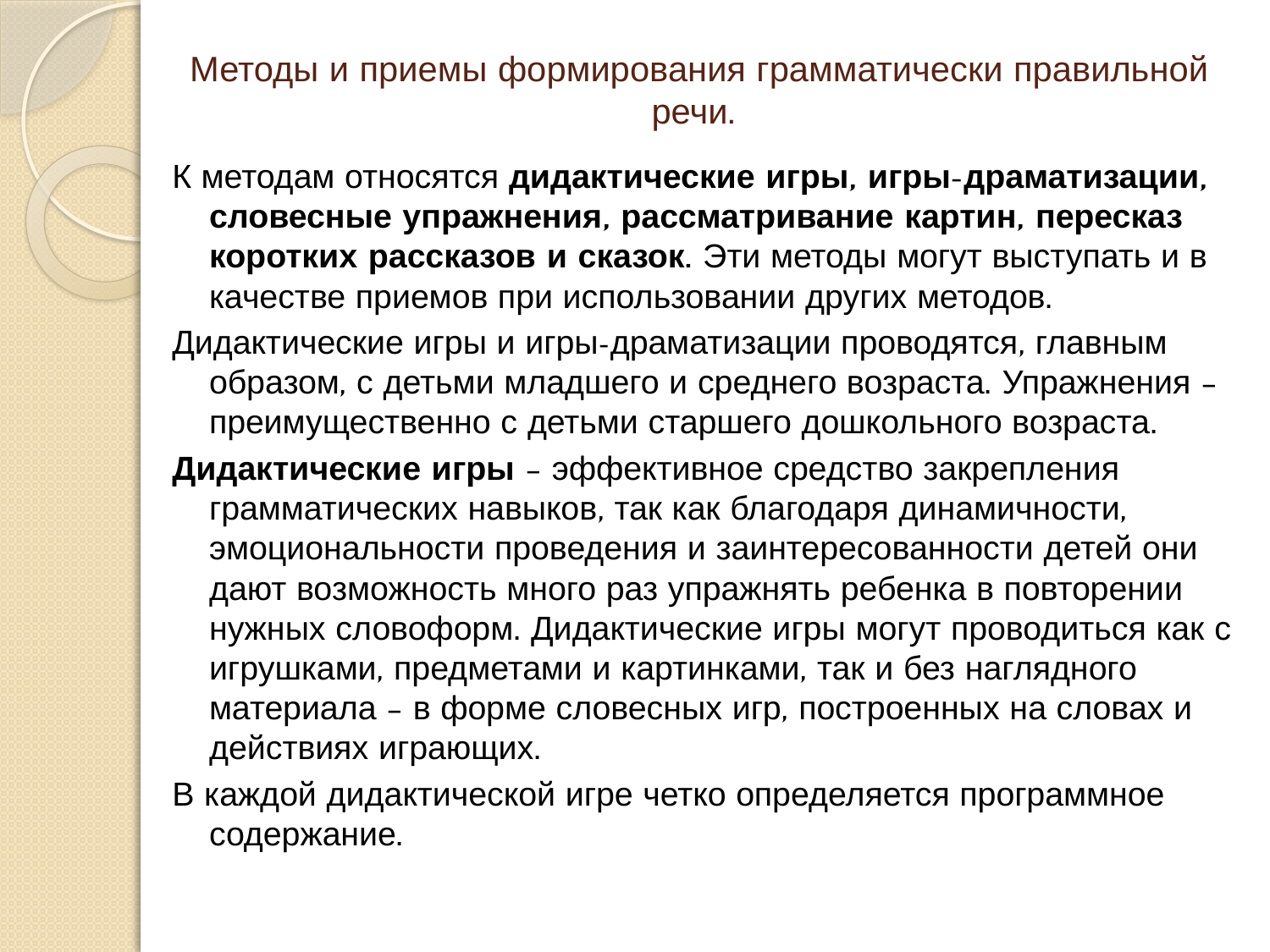

# Методы и приемы формирования грамматически правильной речи.
К методам относятся дидактические игры, игры-драматизации, словесные упражнения, рассматривание картин, пересказ коротких рассказов и сказок. Эти методы могут выступать и в качестве приемов при использовании других методов.
Дидактические игры и игры-драматизации проводятся, главным образом, с детьми младшего и среднего возраста. Упражнения – преимущественно с детьми старшего дошкольного возраста.
Дидактические игры – эффективное средство закрепления грамматических навыков, так как благодаря динамичности, эмоциональности проведения и заинтересованности детей они дают возможность много раз упражнять ребенка в повторении нужных словоформ. Дидактические игры могут проводиться как с игрушками, предметами и картинками, так и без наглядного материала – в форме словесных игр, построенных на словах и действиях играющих.
В каждой дидактической игре четко определяется программное содержание.